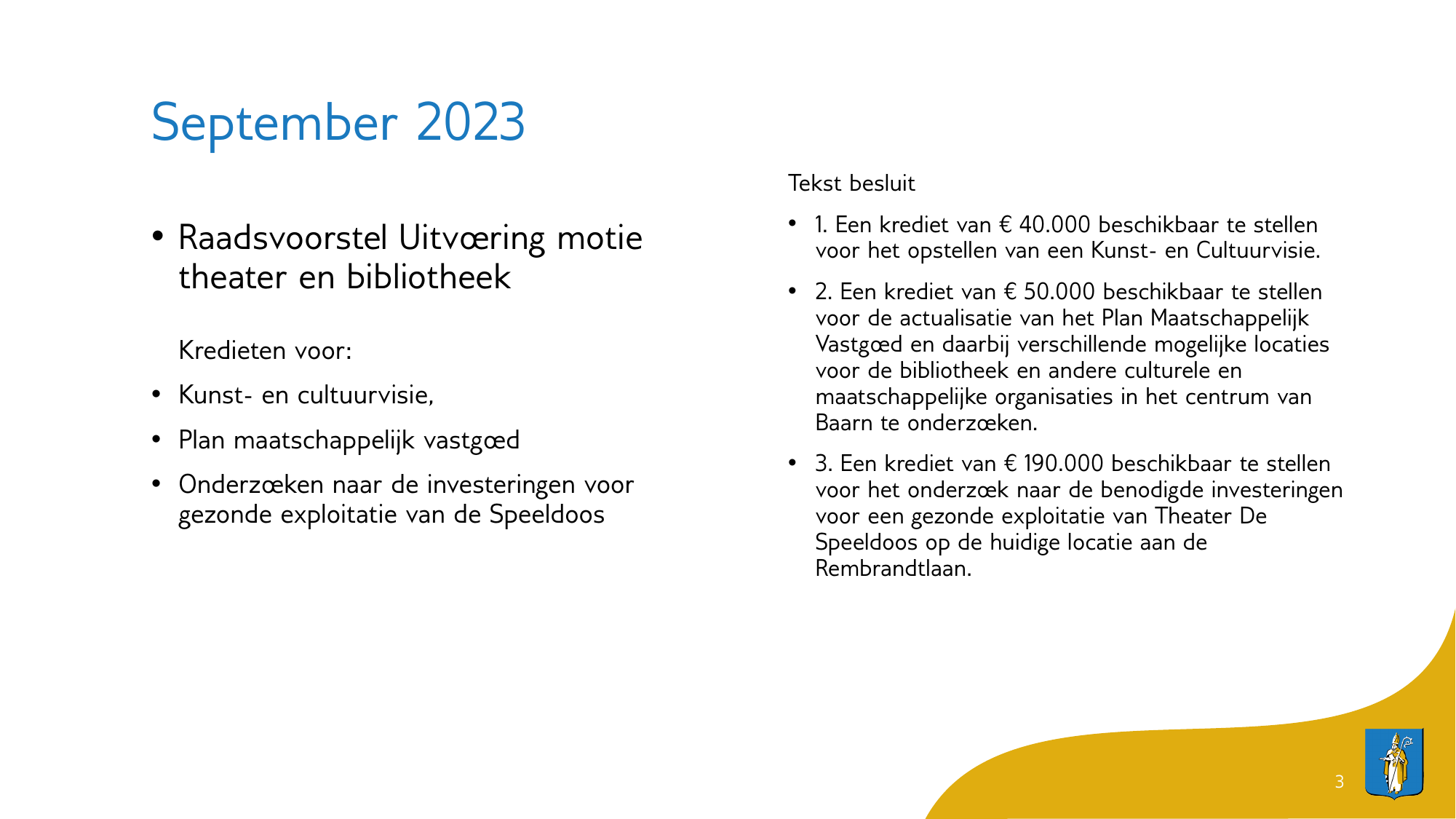

# September 2023
Tekst besluit
1. Een krediet van € 40.000 beschikbaar te stellen voor het opstellen van een Kunst- en Cultuurvisie.
2. Een krediet van € 50.000 beschikbaar te stellen voor de actualisatie van het Plan Maatschappelijk Vastgoed en daarbij verschillende mogelijke locaties voor de bibliotheek en andere culturele en maatschappelijke organisaties in het centrum van Baarn te onderzoeken.
3. Een krediet van € 190.000 beschikbaar te stellen voor het onderzoek naar de benodigde investeringen voor een gezonde exploitatie van Theater De Speeldoos op de huidige locatie aan de Rembrandtlaan.
Raadsvoorstel Uitvoering motie theater en bibliotheek
Kredieten voor:
Kunst- en cultuurvisie,
Plan maatschappelijk vastgoed
Onderzoeken naar de investeringen voor gezonde exploitatie van de Speeldoos
3